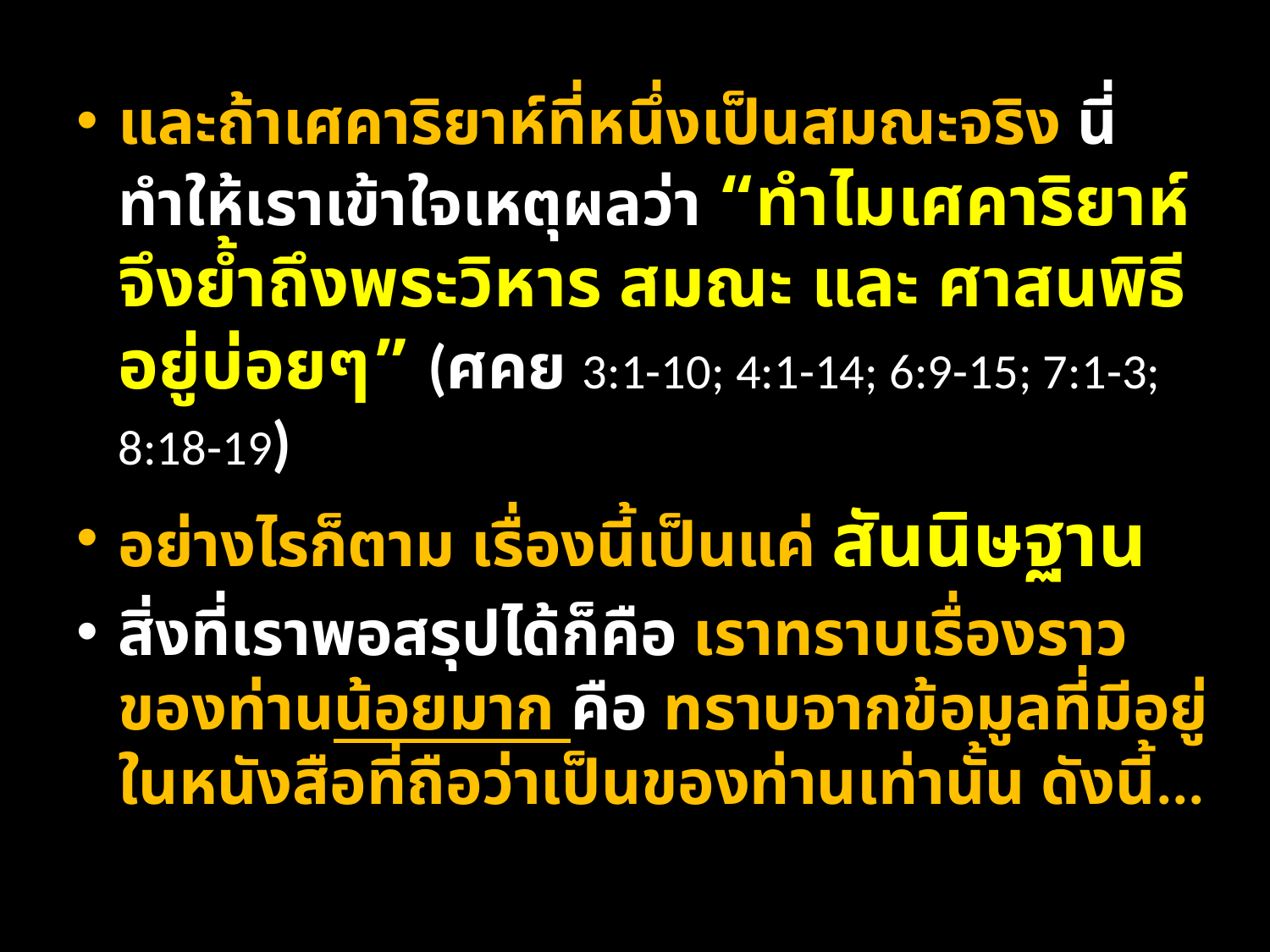

และถ้าเศคาริยาห์ที่หนึ่งเป็นสมณะจริง นี่ทำให้เราเข้าใจเหตุผลว่า “ทำไมเศคาริยาห์จึงย้ำถึงพระวิหาร สมณะ และ ศาสนพิธีอยู่บ่อยๆ” (ศคย 3:1-10; 4:1-14; 6:9-15; 7:1-3; 8:18-19)
อย่างไรก็ตาม เรื่องนี้เป็นแค่ สันนิษฐาน
สิ่งที่เราพอสรุปได้ก็คือ เราทราบเรื่องราวของท่านน้อยมาก คือ ทราบจากข้อมูลที่มีอยู่ในหนังสือที่ถือว่าเป็นของท่านเท่านั้น ดังนี้...